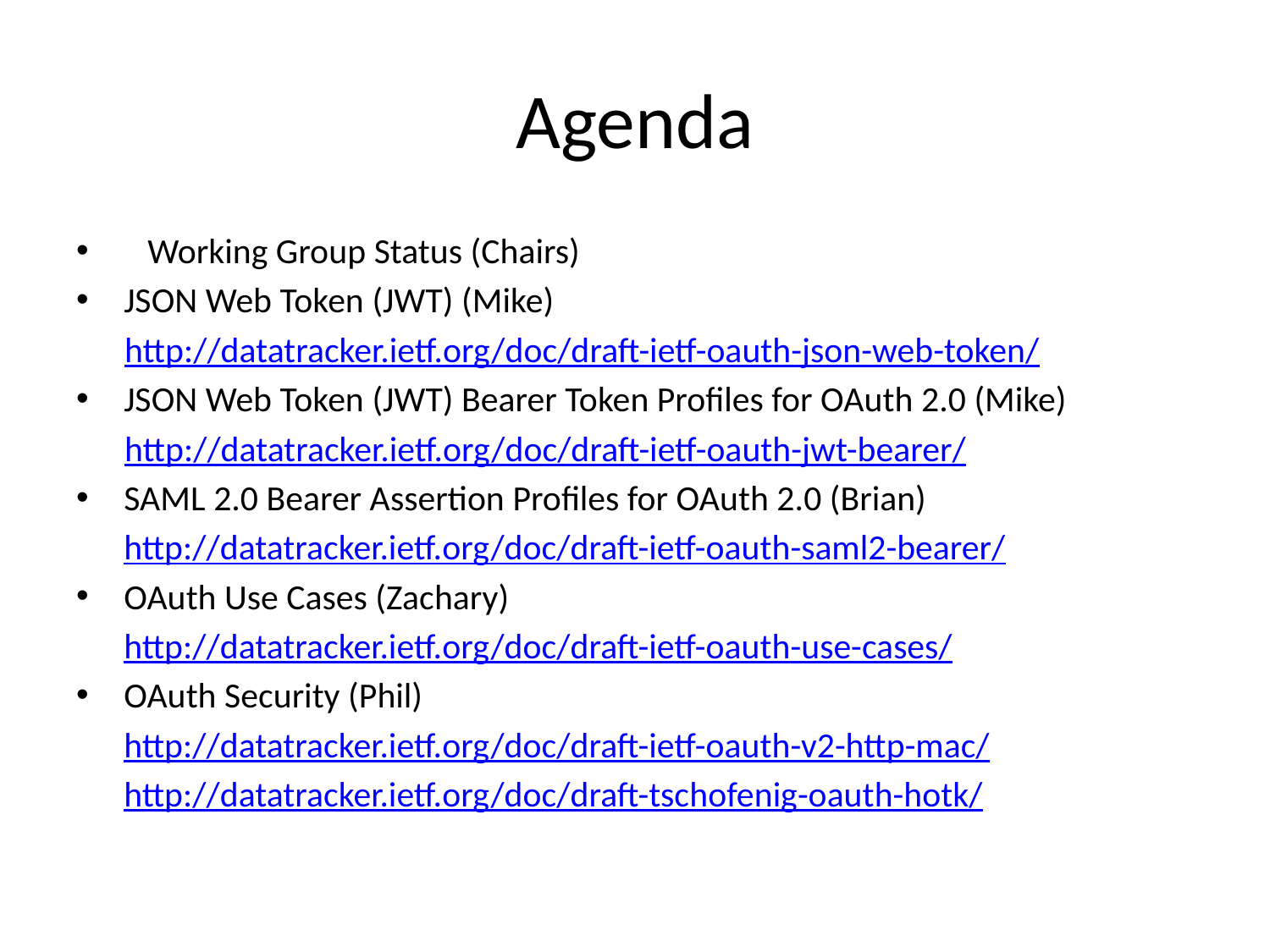

# Agenda
Working Group Status (Chairs)
JSON Web Token (JWT) (Mike)
      http://datatracker.ietf.org/doc/draft-ietf-oauth-json-web-token/
JSON Web Token (JWT) Bearer Token Profiles for OAuth 2.0 (Mike)
      http://datatracker.ietf.org/doc/draft-ietf-oauth-jwt-bearer/
SAML 2.0 Bearer Assertion Profiles for OAuth 2.0 (Brian)
	http://datatracker.ietf.org/doc/draft-ietf-oauth-saml2-bearer/
OAuth Use Cases (Zachary)
	http://datatracker.ietf.org/doc/draft-ietf-oauth-use-cases/
OAuth Security (Phil)
	http://datatracker.ietf.org/doc/draft-ietf-oauth-v2-http-mac/
	http://datatracker.ietf.org/doc/draft-tschofenig-oauth-hotk/